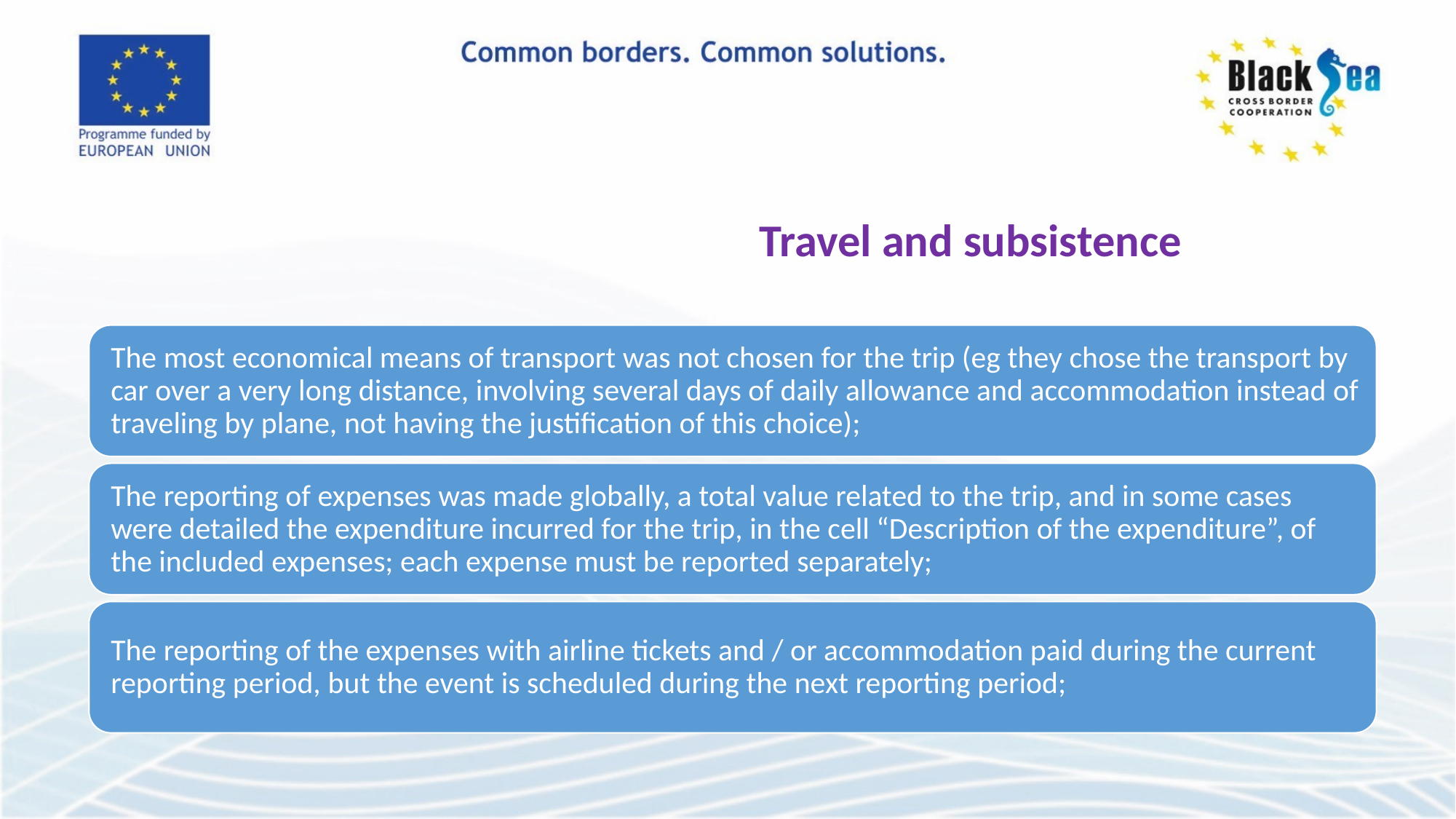

Travel and subsistence
The most economical means of transport was not chosen for the trip (eg they chose the transport by car over a very long distance, involving several days of daily allowance and accommodation instead of traveling by plane, not having the justification of this choice);
The reporting of expenses was made globally, a total value related to the trip, and in some cases were detailed the expenditure incurred for the trip, in the cell “Description of the expenditure”, of the included expenses; each expense must be reported separately;
The reporting of the expenses with airline tickets and / or accommodation paid during the current reporting period, but the event is scheduled during the next reporting period;